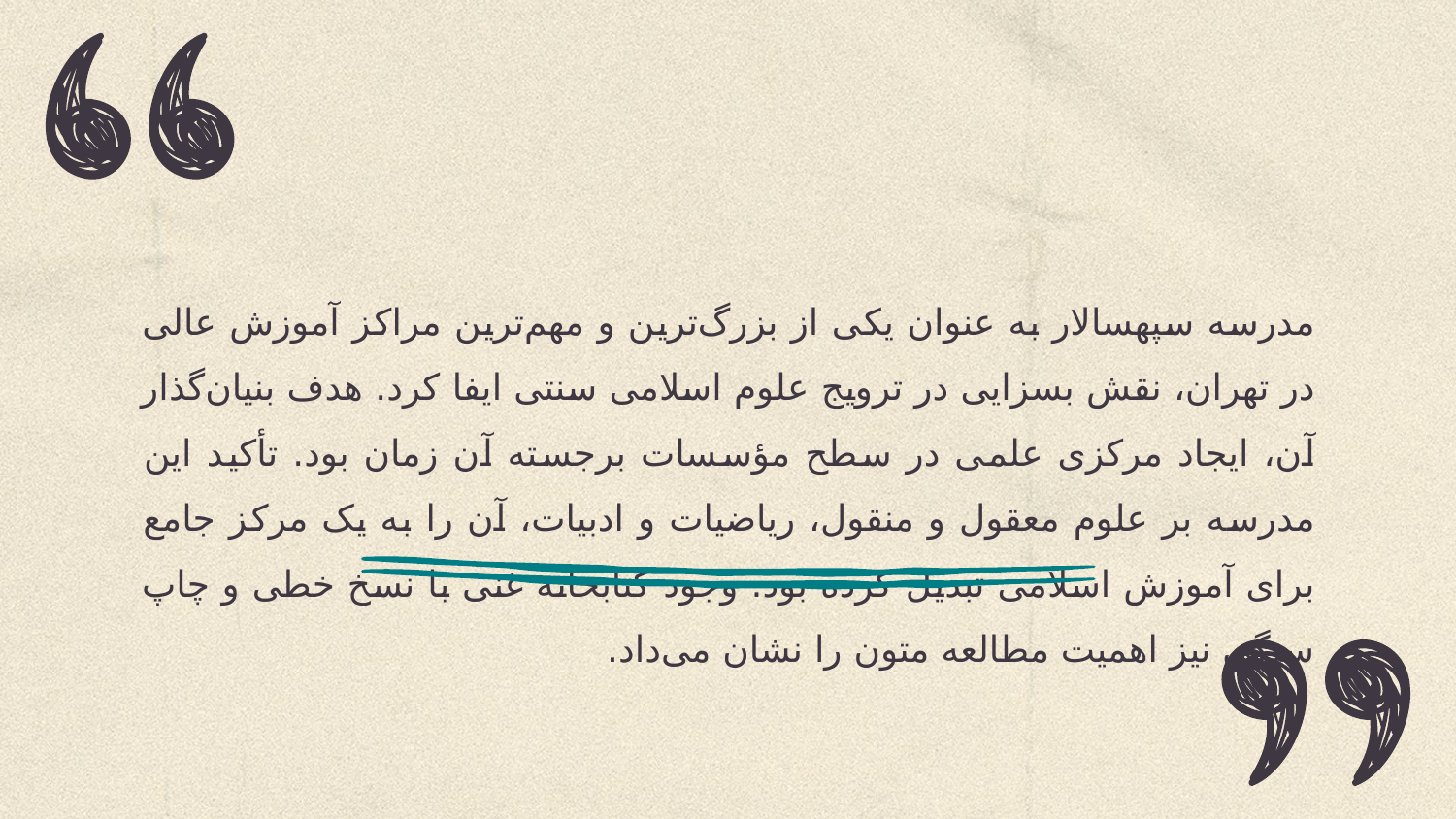

مدرسه سپهسالار به عنوان یکی از بزرگ‌ترین و مهم‌ترین مراکز آموزش عالی در تهران، نقش بسزایی در ترویج علوم اسلامی سنتی ایفا کرد. هدف بنیان‌گذار آن، ایجاد مرکزی علمی در سطح مؤسسات برجسته آن زمان بود. تأکید این مدرسه بر علوم معقول و منقول، ریاضیات و ادبیات، آن را به یک مرکز جامع برای آموزش اسلامی تبدیل کرده بود. وجود کتابخانه غنی با نسخ خطی و چاپ سنگی نیز اهمیت مطالعه متون را نشان می‌داد.